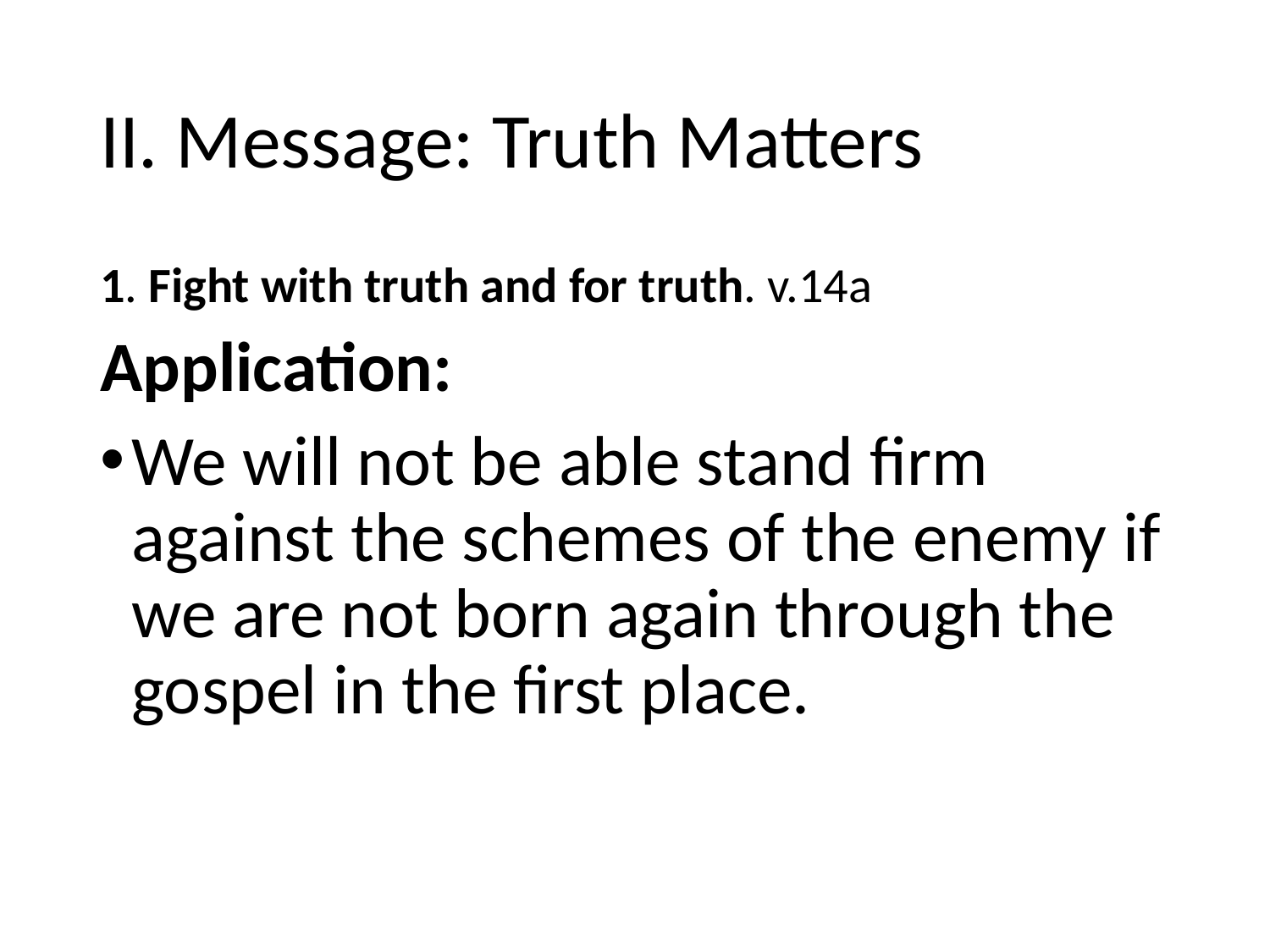

# II. Message: Truth Matters
1. Fight with truth and for truth. v.14a
Application:
We will not be able stand firm against the schemes of the enemy if we are not born again through the gospel in the first place.